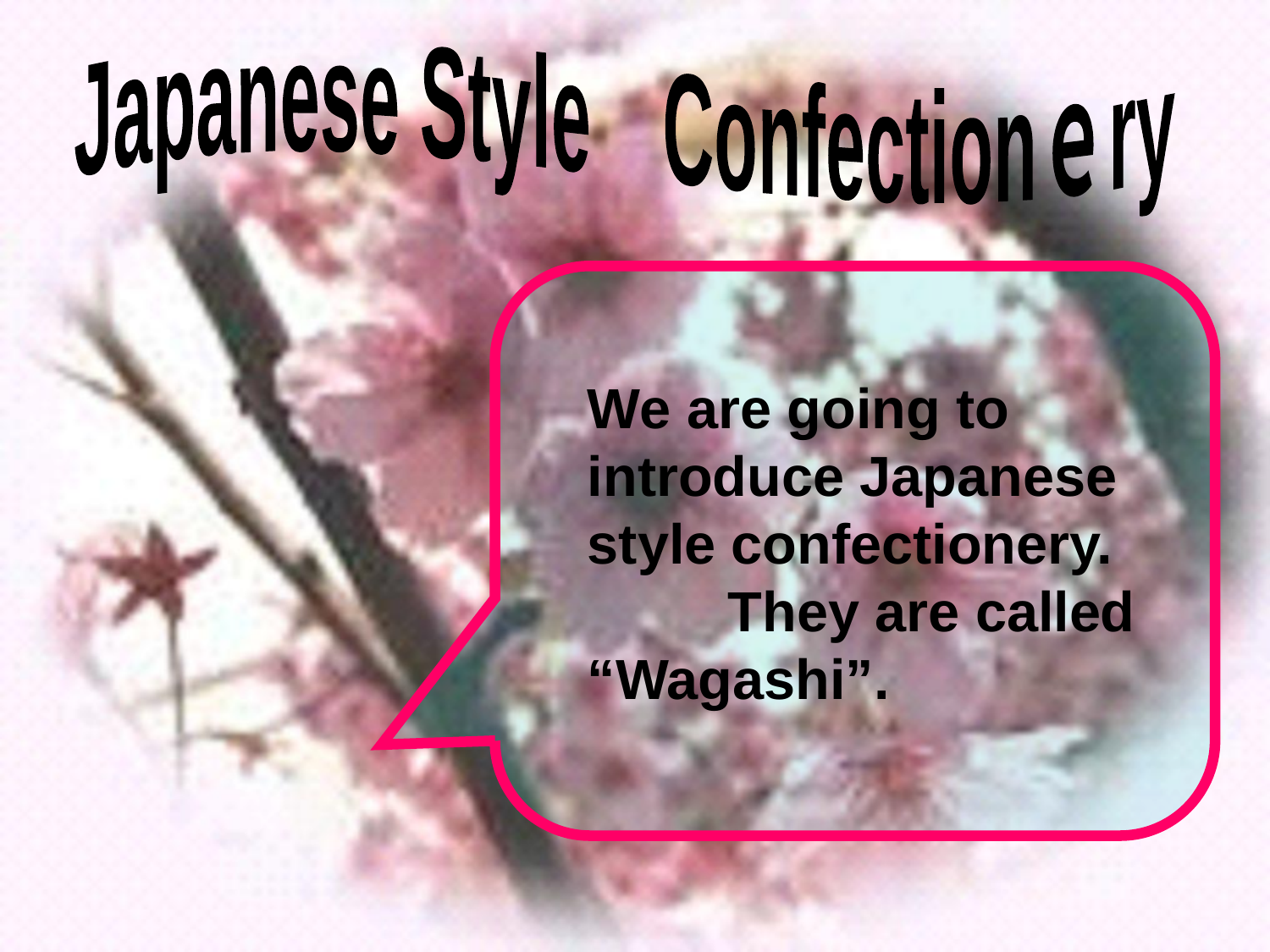

Japanese Style　Confectionｅry

We are going to introduce Japanese style confectionery.             They are called “Wagashi”.